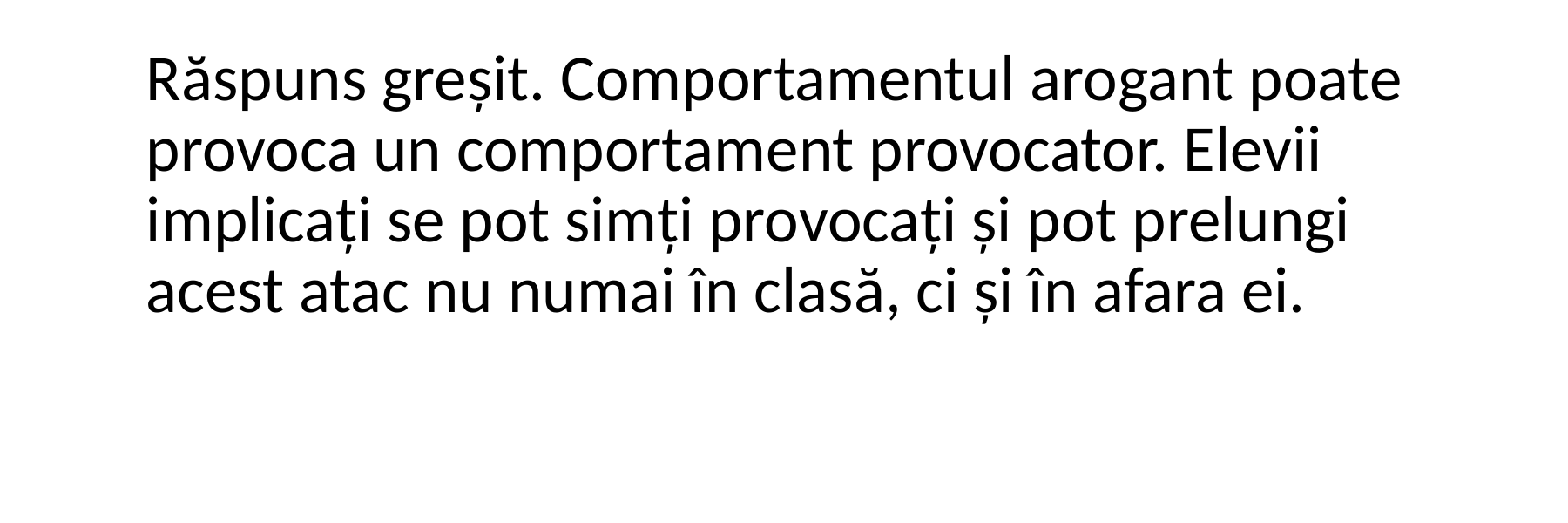

Răspuns greșit. Comportamentul arogant poate provoca un comportament provocator. Elevii implicați se pot simți provocați și pot prelungi acest atac nu numai în clasă, ci și în afara ei.